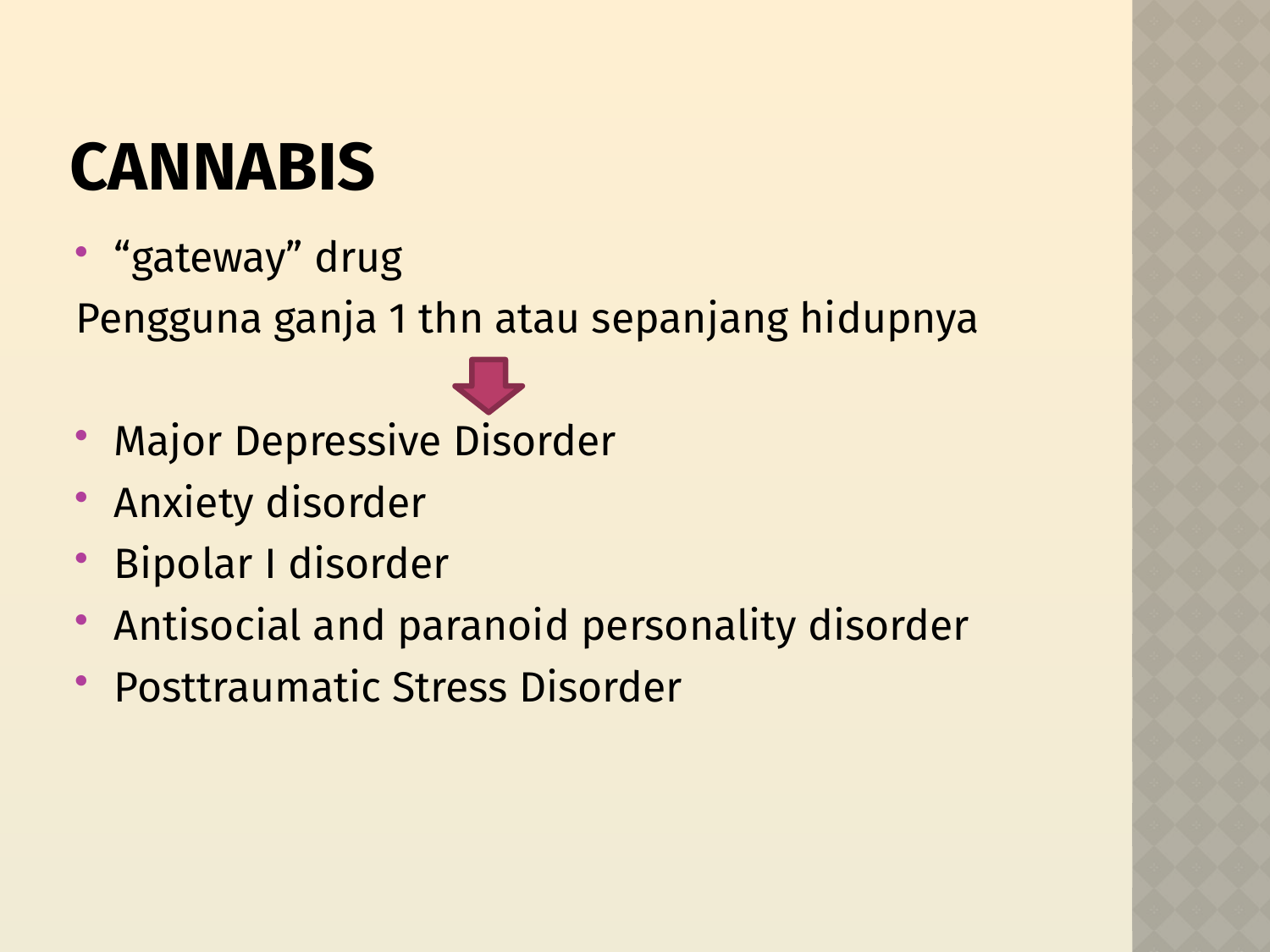

# Cannabis
“gateway” drug
Pengguna ganja 1 thn atau sepanjang hidupnya

Major Depressive Disorder
Anxiety disorder
Bipolar I disorder
Antisocial and paranoid personality disorder
Posttraumatic Stress Disorder